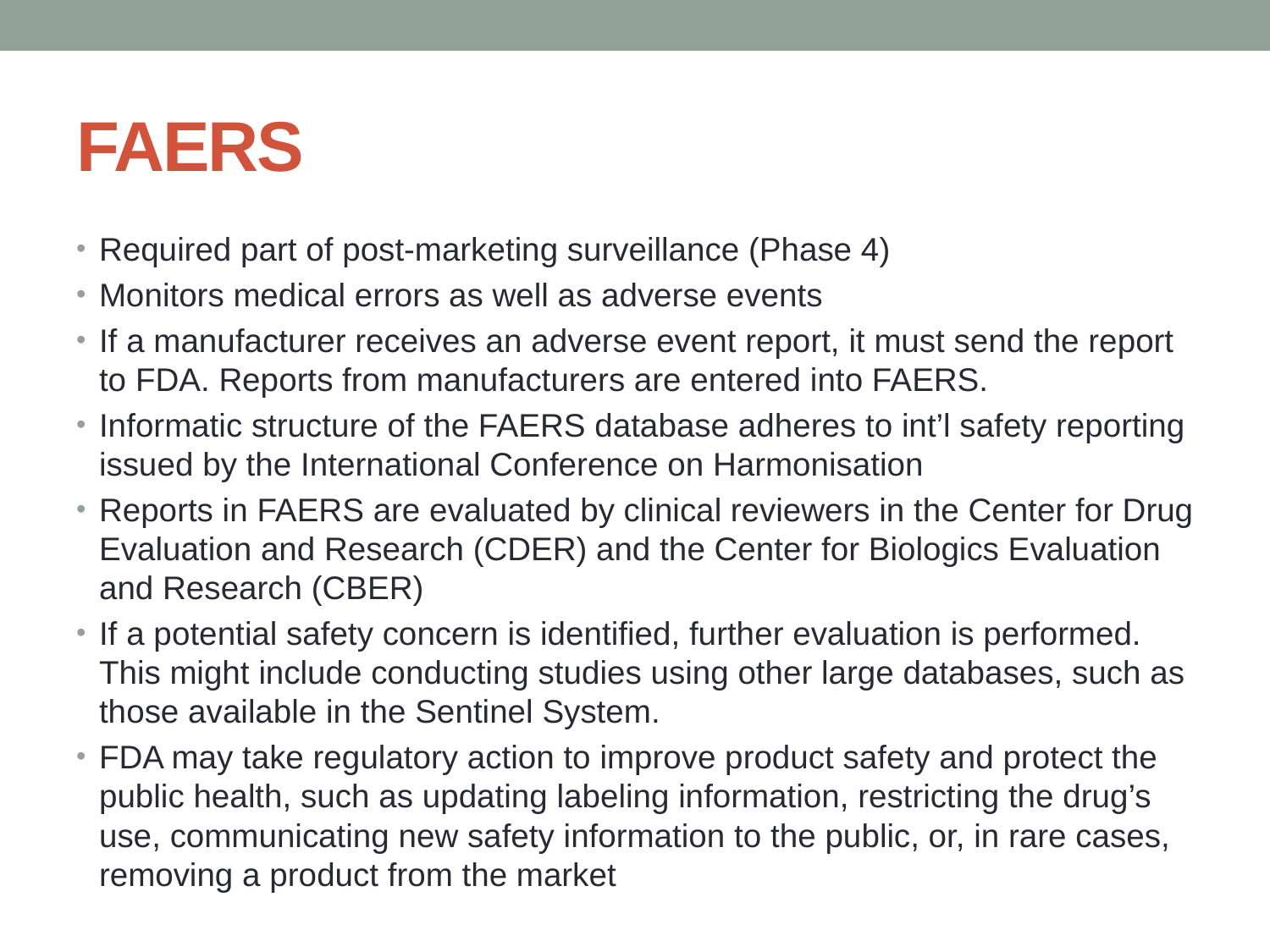

# FAERS
Required part of post-marketing surveillance (Phase 4)
Monitors medical errors as well as adverse events
If a manufacturer receives an adverse event report, it must send the report to FDA. Reports from manufacturers are entered into FAERS.
Informatic structure of the FAERS database adheres to int’l safety reporting issued by the International Conference on Harmonisation
Reports in FAERS are evaluated by clinical reviewers in the Center for Drug Evaluation and Research (CDER) and the Center for Biologics Evaluation and Research (CBER)
If a potential safety concern is identified, further evaluation is performed. This might include conducting studies using other large databases, such as those available in the Sentinel System.
FDA may take regulatory action to improve product safety and protect the public health, such as updating labeling information, restricting the drug’s use, communicating new safety information to the public, or, in rare cases, removing a product from the market